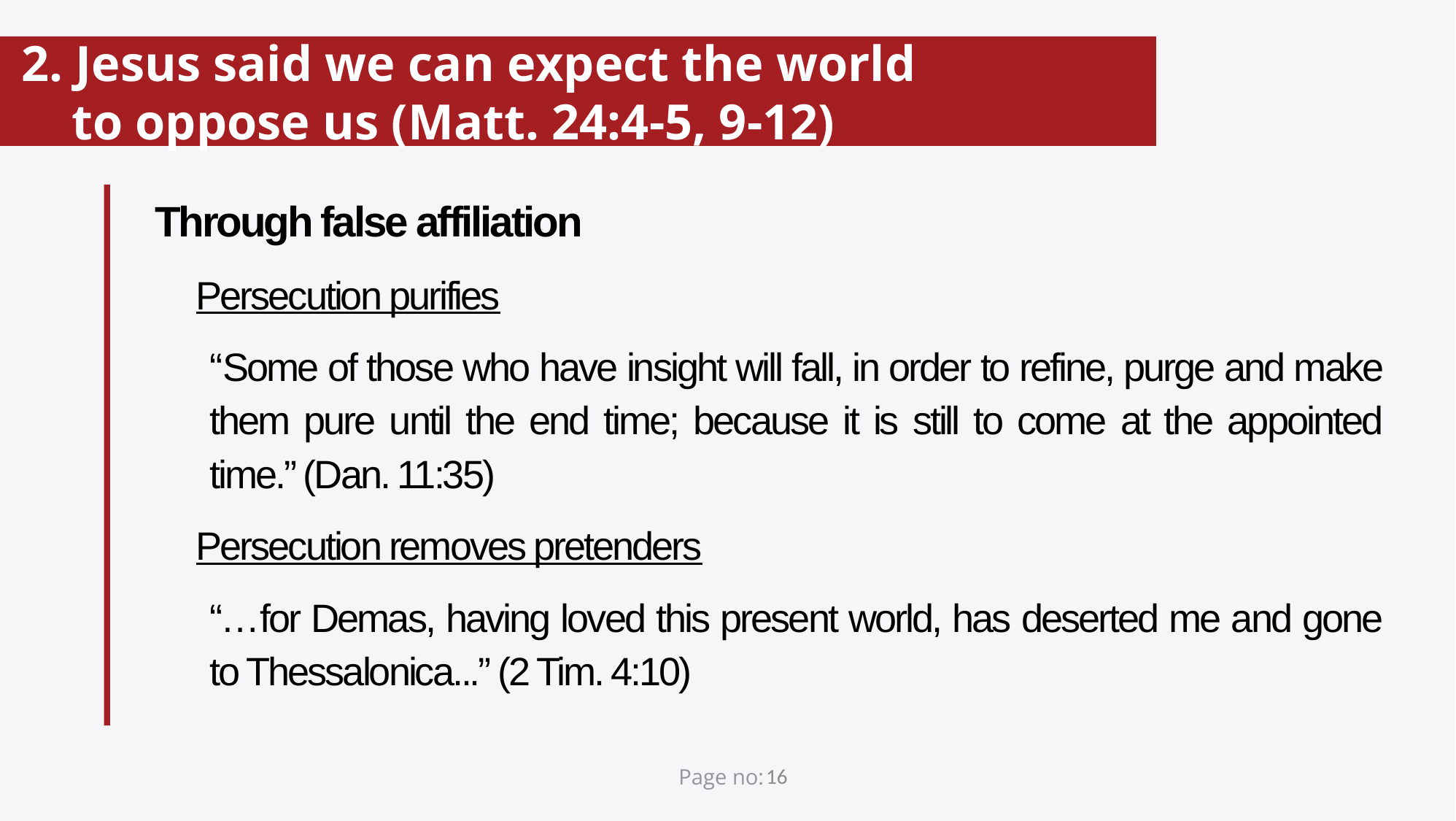

# 2. Jesus said we can expect the world to oppose us (Matt. 24:4-5, 9-12)
Through false affiliation
Persecution purifies
“Some of those who have insight will fall, in order to refine, purge and make them pure until the end time; because it is still to come at the appointed time.” (Dan. 11:35)
Persecution removes pretenders
“…for Demas, having loved this present world, has deserted me and gone to Thessalonica...” (2 Tim. 4:10)